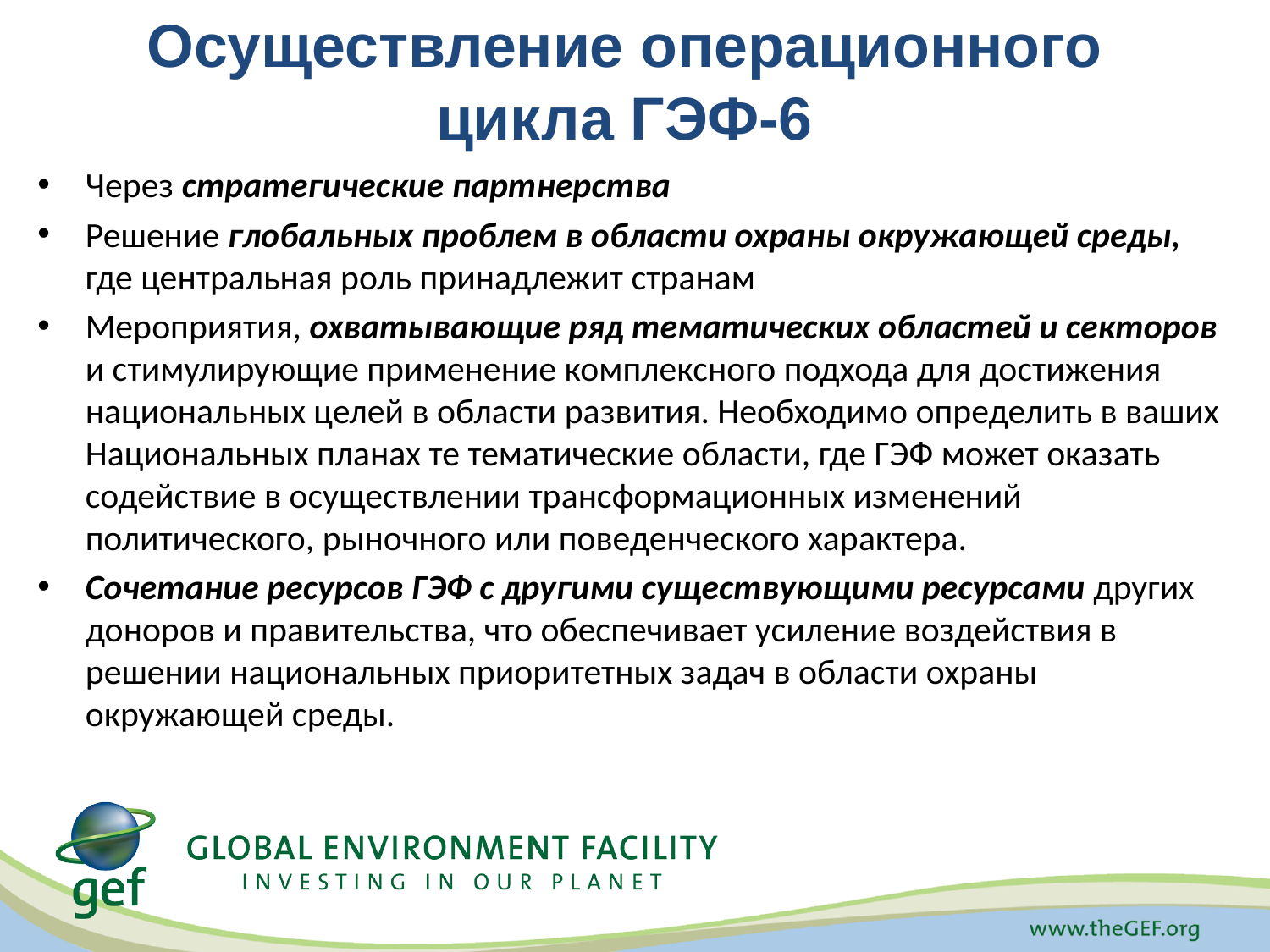

# Осуществление операционного цикла ГЭФ-6
Через стратегические партнерства
Решение глобальных проблем в области охраны окружающей среды, где центральная роль принадлежит странам
Мероприятия, охватывающие ряд тематических областей и секторов и стимулирующие применение комплексного подхода для достижения национальных целей в области развития. Необходимо определить в ваших Национальных планах те тематические области, где ГЭФ может оказать содействие в осуществлении трансформационных изменений политического, рыночного или поведенческого характера.
Сочетание ресурсов ГЭФ с другими существующими ресурсами других доноров и правительства, что обеспечивает усиление воздействия в решении национальных приоритетных задач в области охраны окружающей среды.